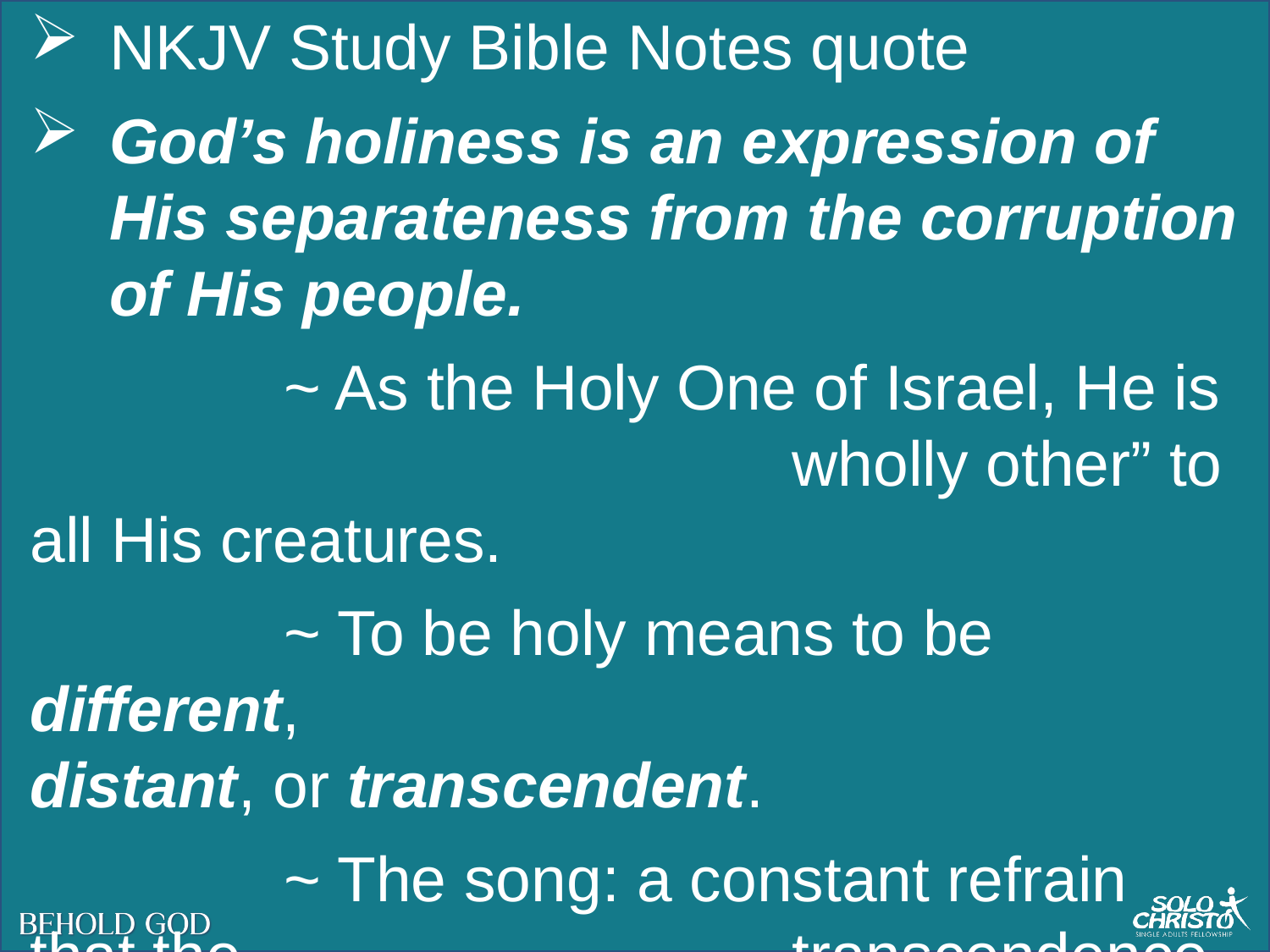

NKJV Study Bible Notes quote
God’s holiness is an expression of His separateness from the corruption of His people.
		~ As the Holy One of Israel, He is 						wholly other” to all His creatures.
		~ To be holy means to be different, 						distant, or transcendent.
		~ The song: a constant refrain that the 					transcendence of God is 								indescribable.